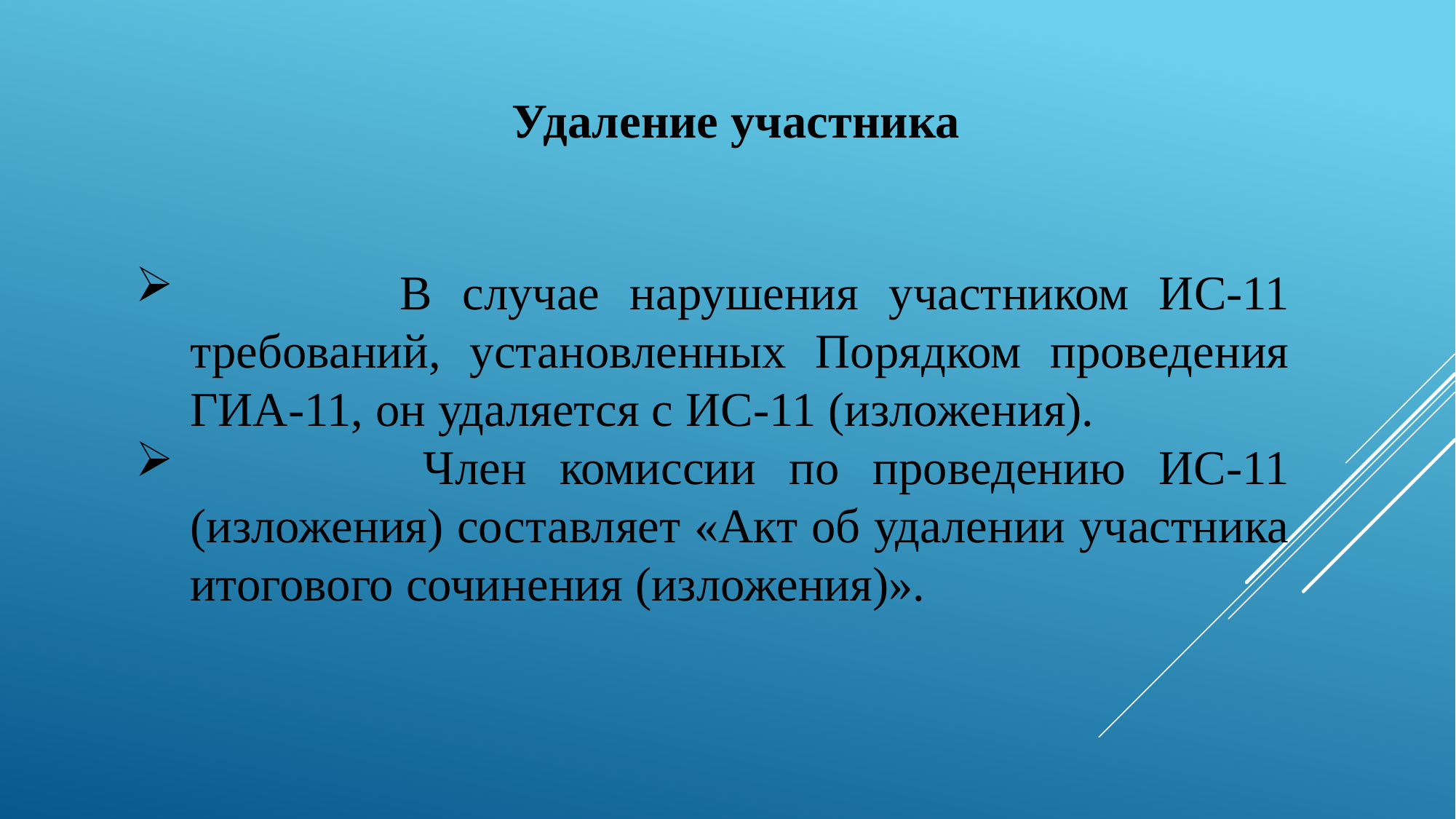

Удаление участника

       В случае нарушения участником ИС-11 требований, установленных Порядком проведения ГИА-11, он удаляется с ИС-11 (изложения).
       Член комиссии по проведению ИС-11 (изложения) составляет «Акт об удалении участника итогового сочинения (изложения)».